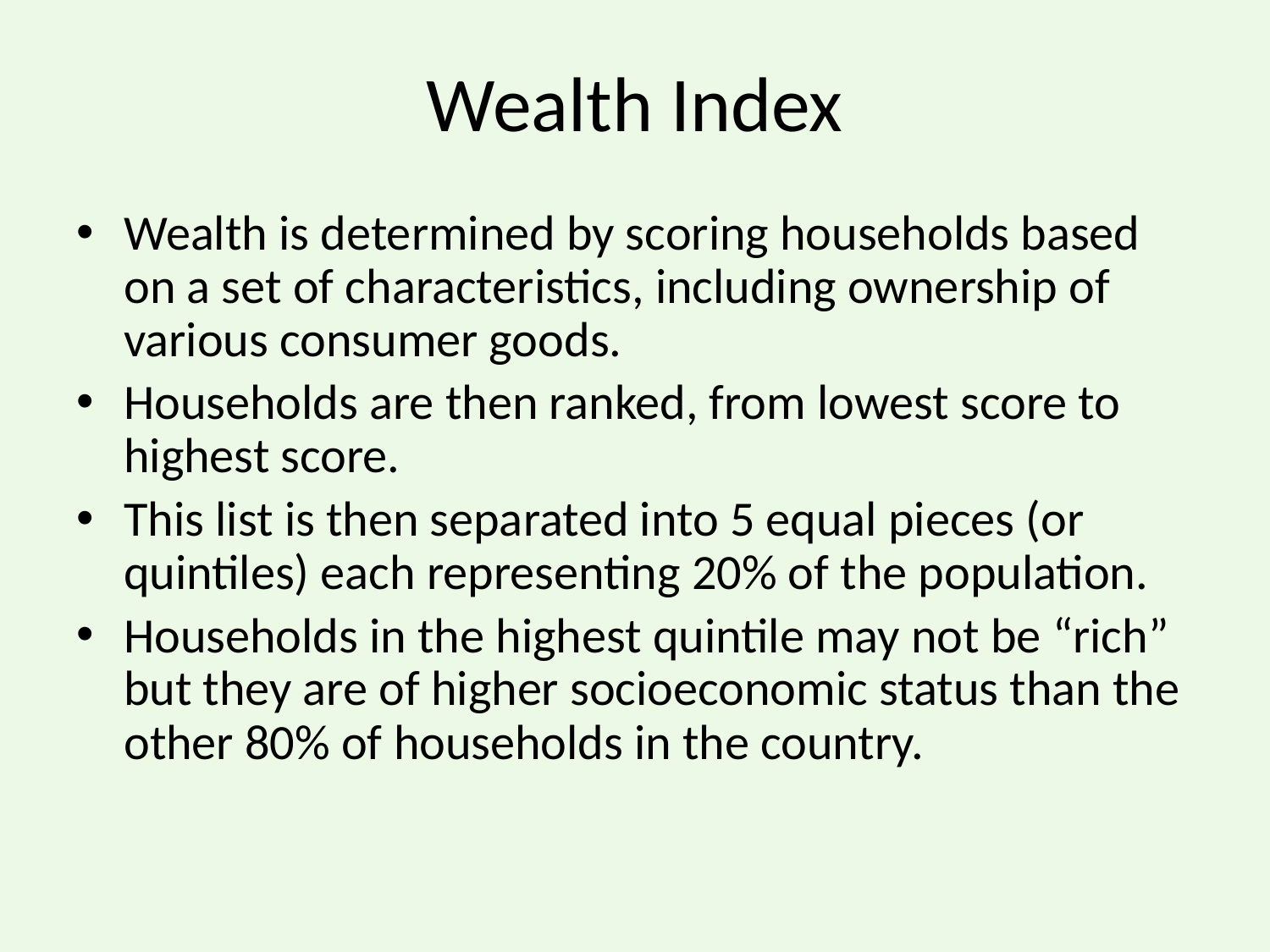

# Wealth Index
Wealth is determined by scoring households based on a set of characteristics, including ownership of various consumer goods.
Households are then ranked, from lowest score to highest score.
This list is then separated into 5 equal pieces (or quintiles) each representing 20% of the population.
Households in the highest quintile may not be “rich” but they are of higher socioeconomic status than the other 80% of households in the country.